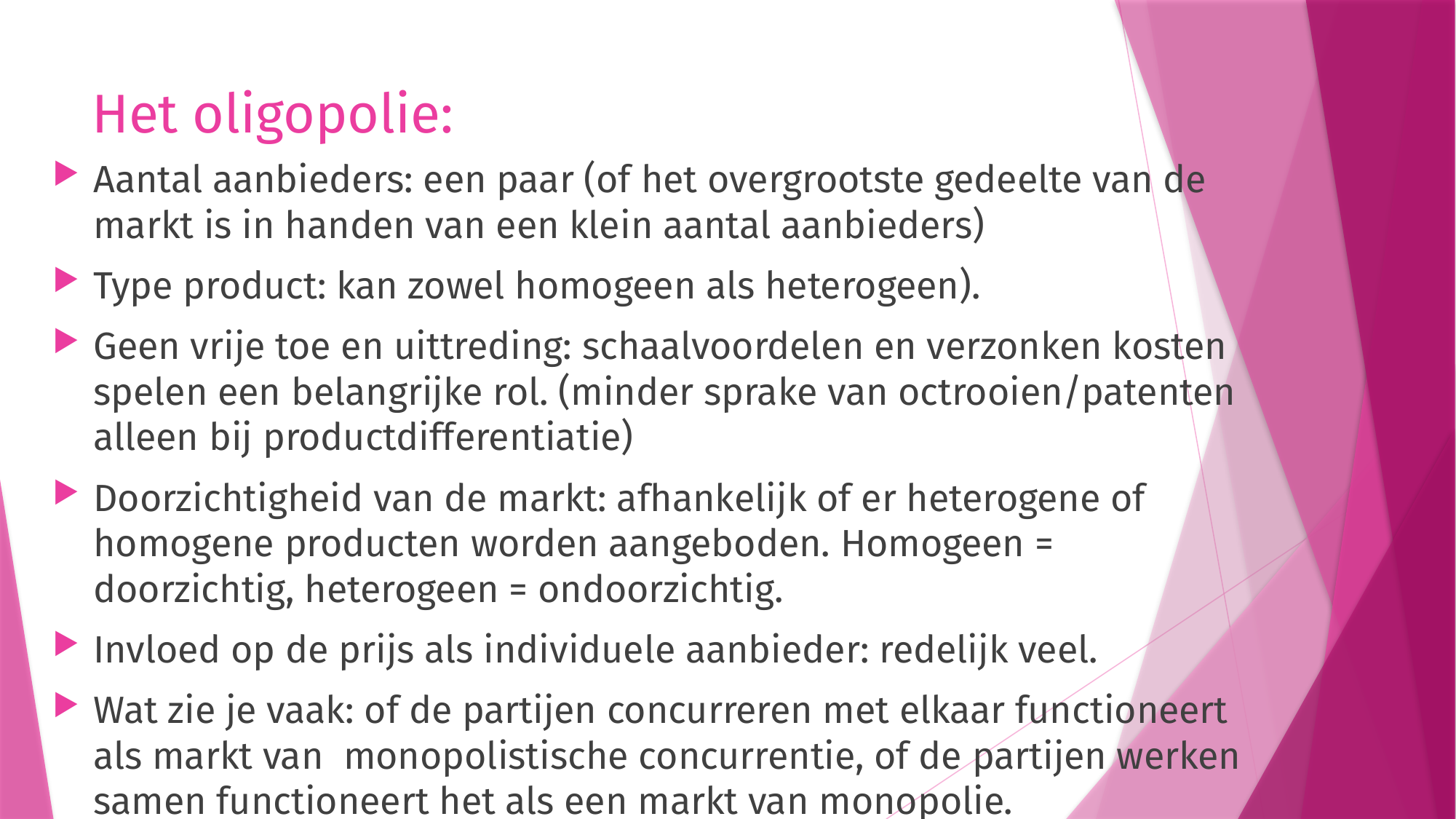

# Het oligopolie:
Aantal aanbieders: een paar (of het overgrootste gedeelte van de markt is in handen van een klein aantal aanbieders)
Type product: kan zowel homogeen als heterogeen).
Geen vrije toe en uittreding: schaalvoordelen en verzonken kosten spelen een belangrijke rol. (minder sprake van octrooien/patenten alleen bij productdifferentiatie)
Doorzichtigheid van de markt: afhankelijk of er heterogene of homogene producten worden aangeboden. Homogeen = doorzichtig, heterogeen = ondoorzichtig.
Invloed op de prijs als individuele aanbieder: redelijk veel.
Wat zie je vaak: of de partijen concurreren met elkaar functioneert als markt van  monopolistische concurrentie, of de partijen werken samen functioneert het als een markt van monopolie.